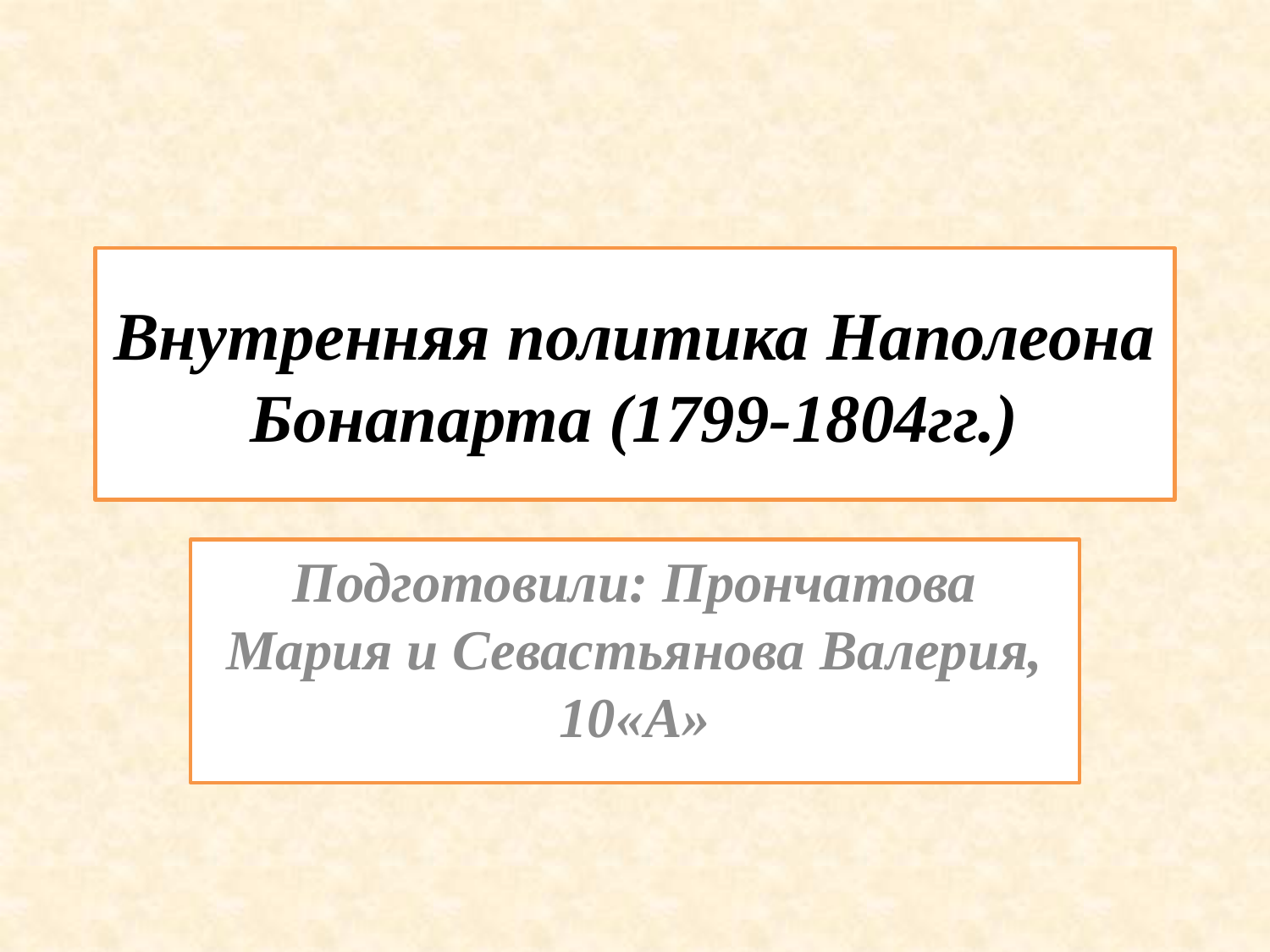

# Внутренняя политика Наполеона Бонапарта (1799-1804гг.)
Подготовили: Прончатова Мария и Севастьянова Валерия, 10«А»